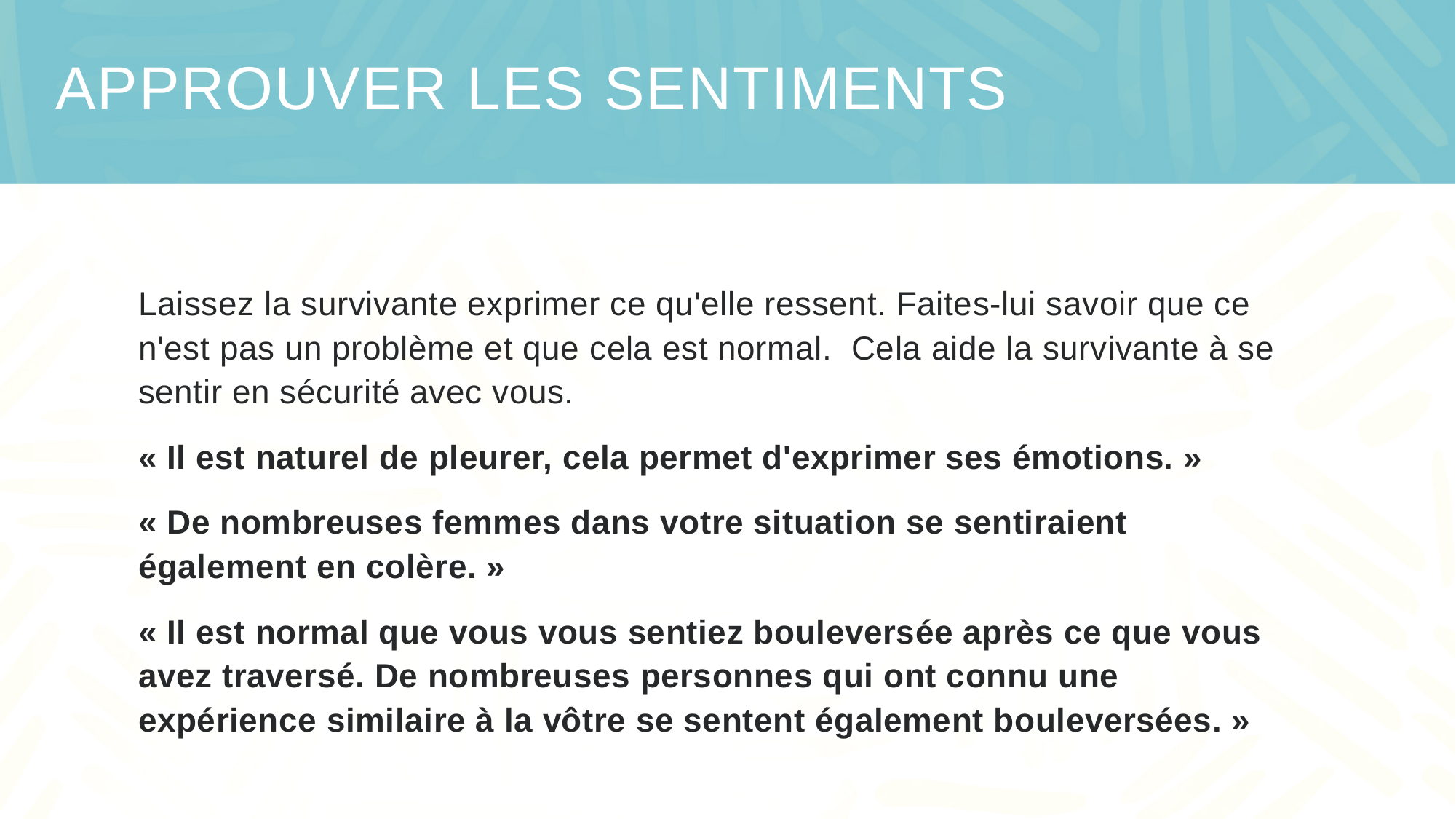

# Approuver les sentiments
Laissez la survivante exprimer ce qu'elle ressent. Faites-lui savoir que ce n'est pas un problème et que cela est normal.  Cela aide la survivante à se sentir en sécurité avec vous.
« Il est naturel de pleurer, cela permet d'exprimer ses émotions. »
« De nombreuses femmes dans votre situation se sentiraient également en colère. »
« Il est normal que vous vous sentiez bouleversée après ce que vous avez traversé. De nombreuses personnes qui ont connu une expérience similaire à la vôtre se sentent également bouleversées. »